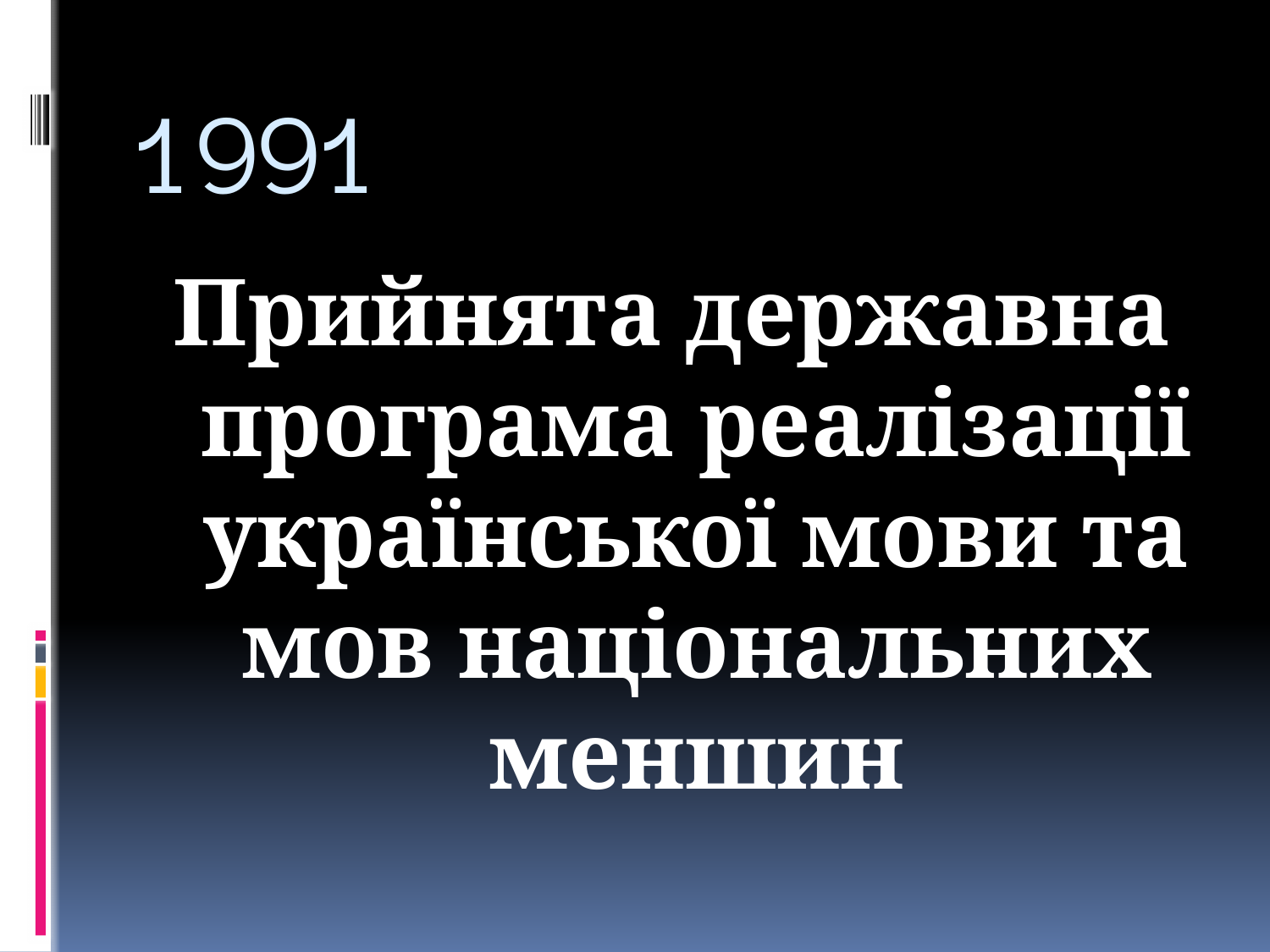

# 1991
Прийнята державна програма реалізації української мови та мов національних меншин